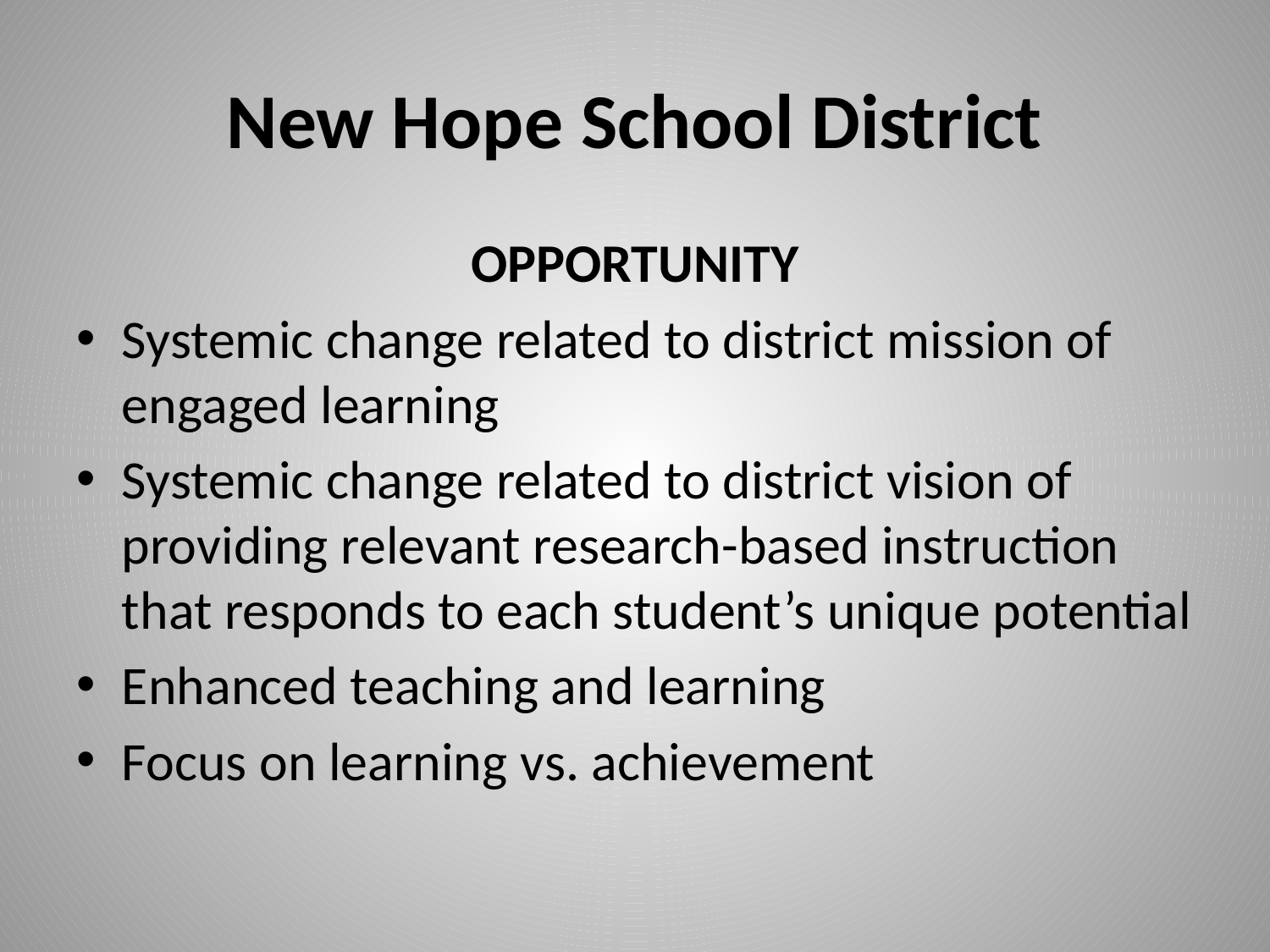

# New Hope School District
OPPORTUNITY
Systemic change related to district mission of engaged learning
Systemic change related to district vision of providing relevant research-based instruction that responds to each student’s unique potential
Enhanced teaching and learning
Focus on learning vs. achievement